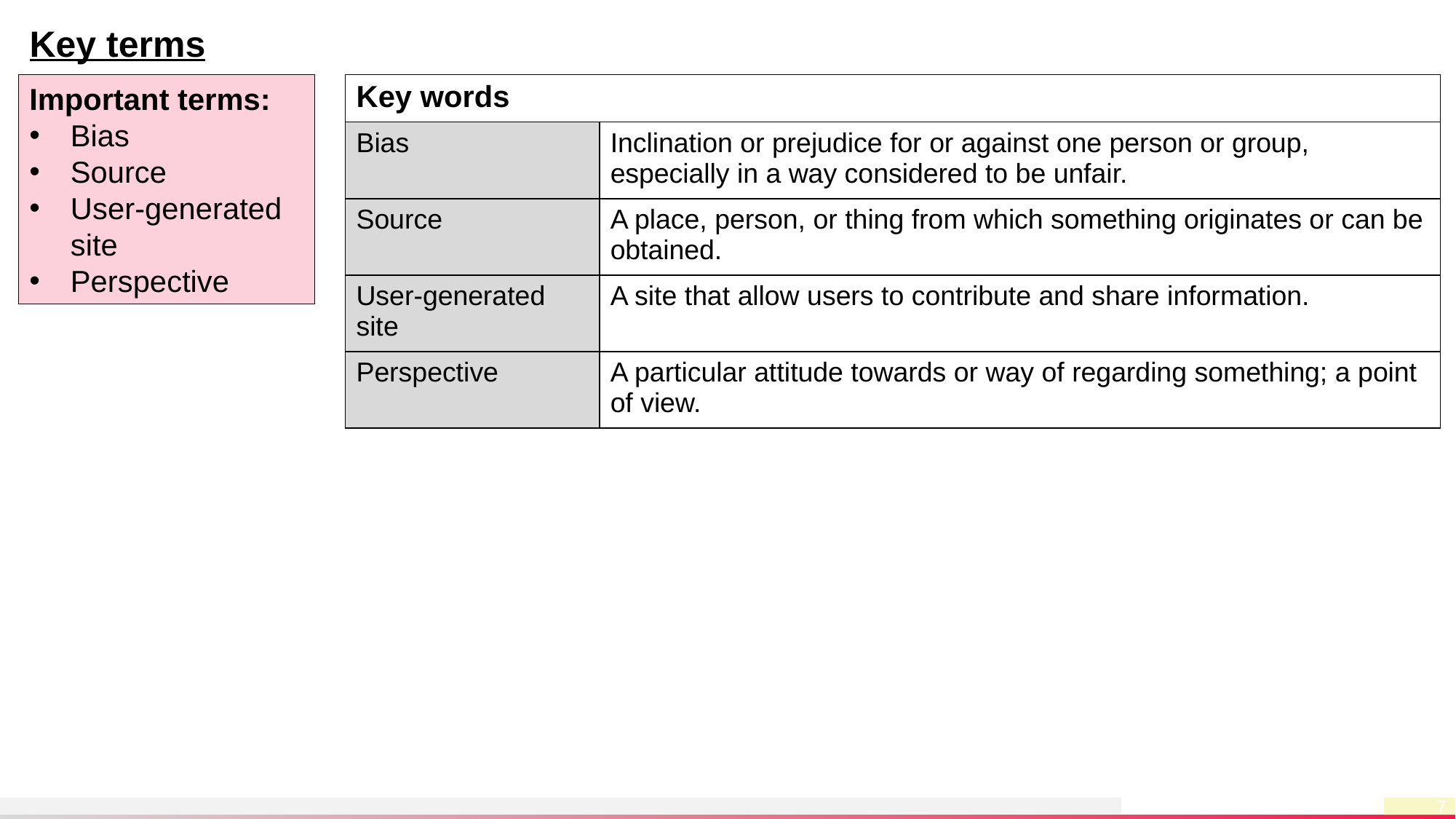

Key terms
Important terms:
Bias
Source
User-generated site
Perspective
| Key words |  |
| --- | --- |
| Bias | Inclination or prejudice for or against one person or group, especially in a way considered to be unfair. |
| Source | A place, person, or thing from which something originates or can be obtained. |
| User-generated site | A site that allow users to contribute and share information. |
| Perspective | A particular attitude towards or way of regarding something; a point of view. |
7